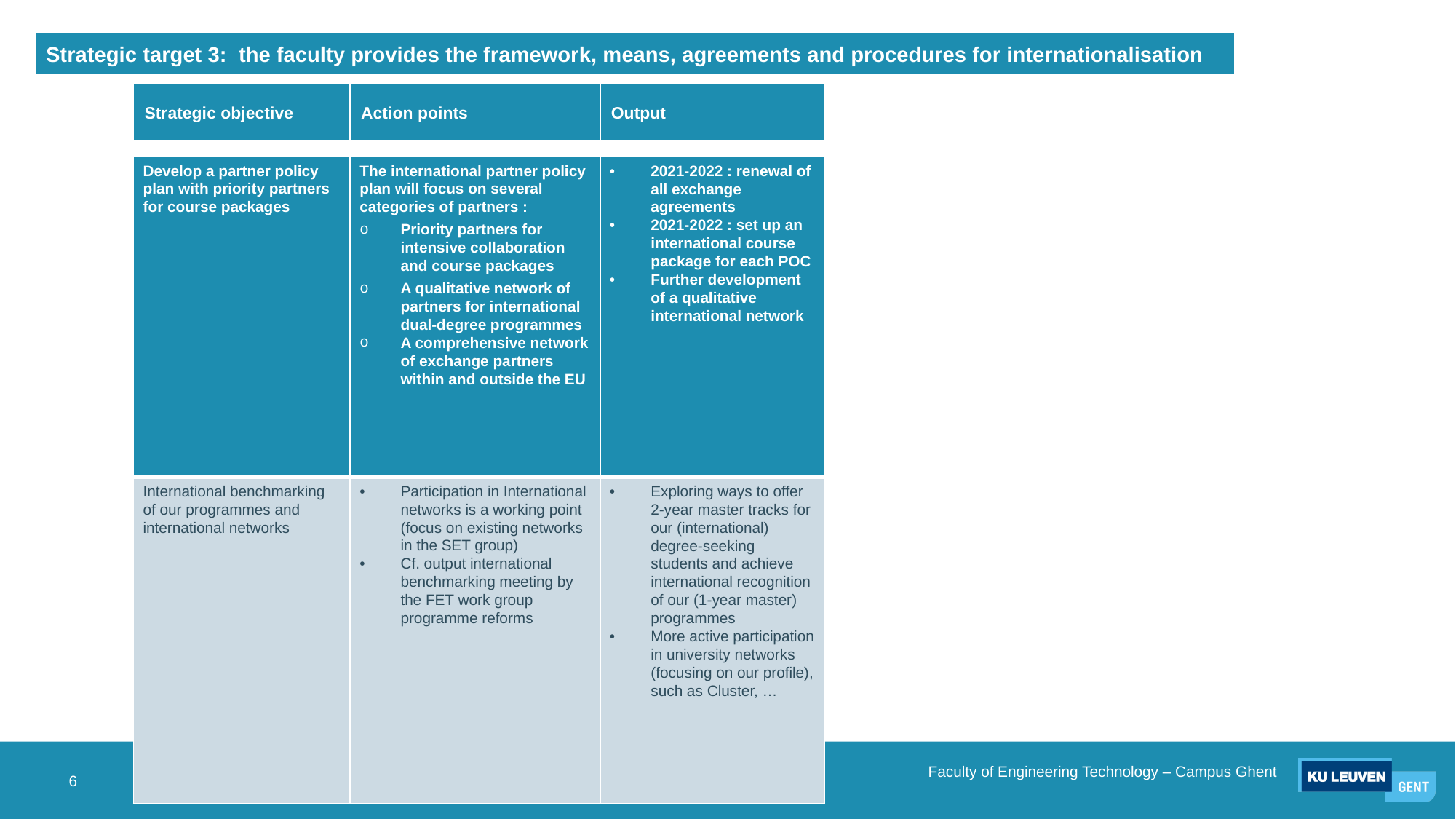

| Strategic target 3: the faculty provides the framework, means, agreements and procedures for internationalisation |
| --- |
| Strategic objective | Action points | Output |
| --- | --- | --- |
| Develop a partner policy plan with priority partners for course packages | The international partner policy plan will focus on several categories of partners : Priority partners for intensive collaboration and course packages A qualitative network of partners for international dual-degree programmes A comprehensive network of exchange partners within and outside the EU | 2021-2022 : renewal of all exchange agreements 2021-2022 : set up an international course package for each POC Further development of a qualitative international network |
| --- | --- | --- |
| International benchmarking of our programmes and international networks | Participation in International networks is a working point (focus on existing networks in the SET group) Cf. output international benchmarking meeting by the FET work group programme reforms | Exploring ways to offer 2-year master tracks for our (international) degree-seeking students and achieve international recognition of our (1-year master) programmes More active participation in university networks (focusing on our profile), such as Cluster, … |
6
Faculty of Engineering Technology – Campus Ghent